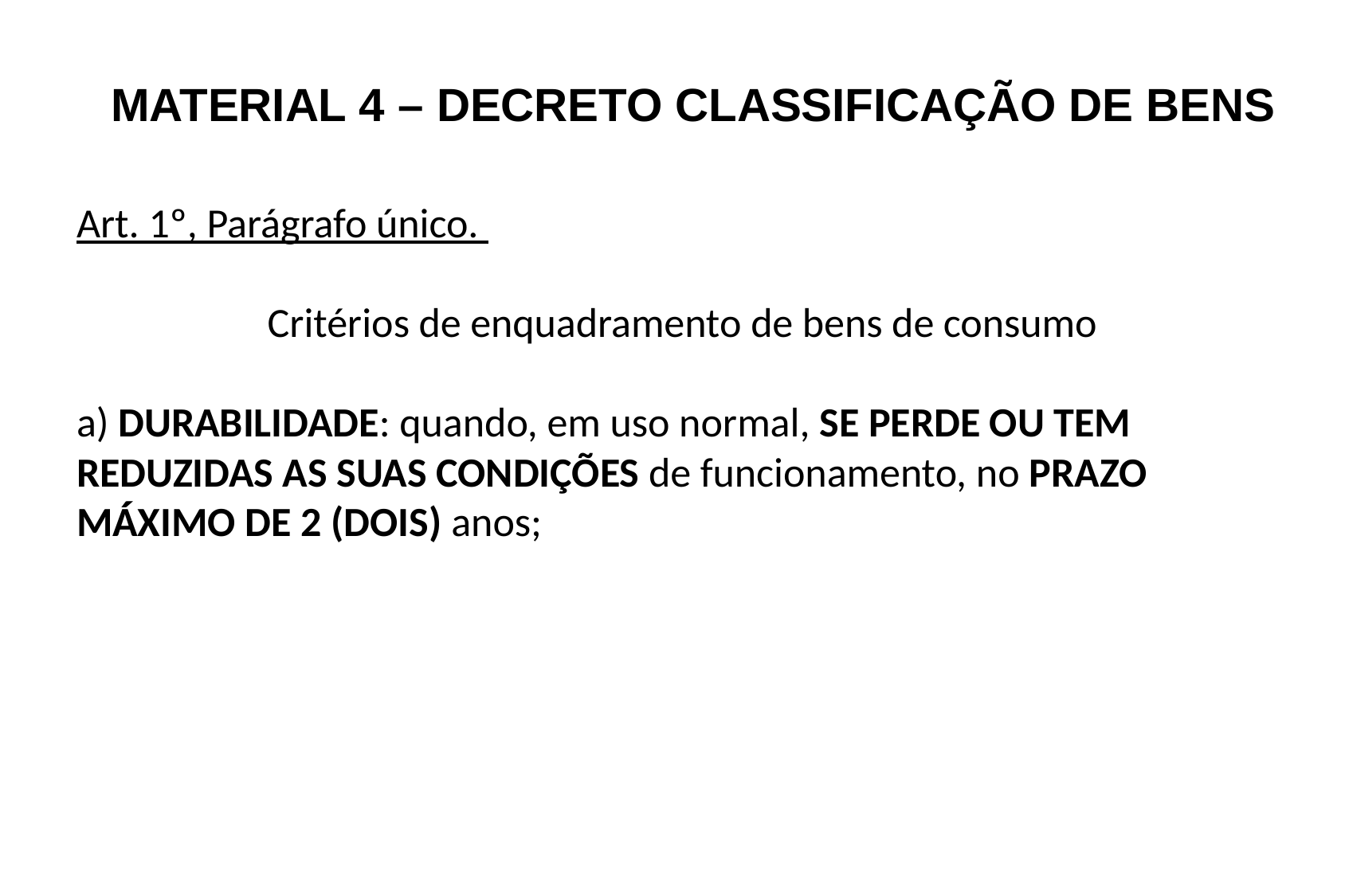

MATERIAL 4 – DECRETO CLASSIFICAÇÃO DE BENS
Art. 1º, Parágrafo único.

Critérios de enquadramento de bens de consumo

a) DURABILIDADE: quando, em uso normal, SE PERDE OU TEM REDUZIDAS AS SUAS CONDIÇÕES de funcionamento, no PRAZO MÁXIMO DE 2 (DOIS) anos;